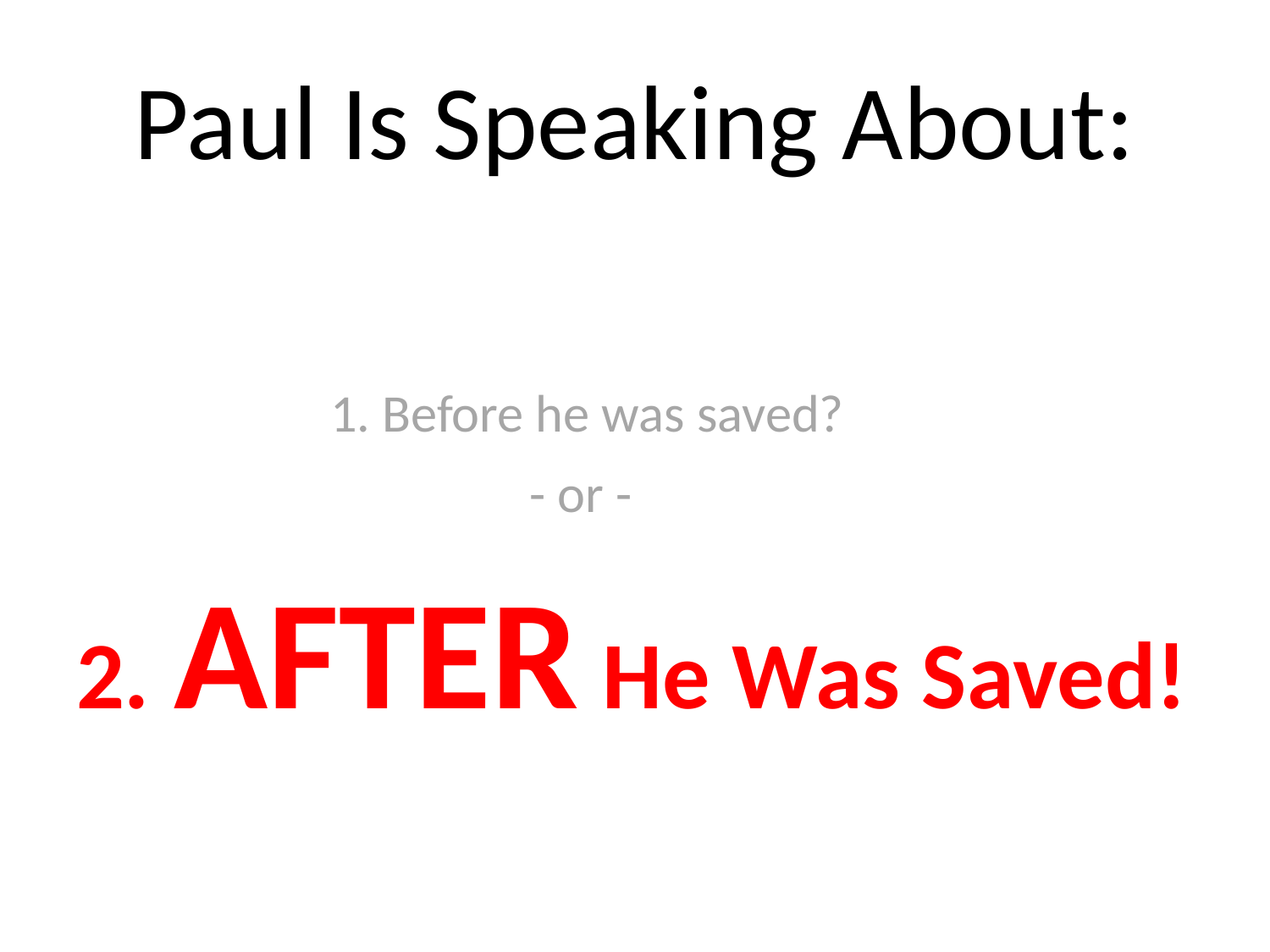

# Paul Is Speaking About:

		1. Before he was saved?
			      - or -
2. AFTER He Was Saved!